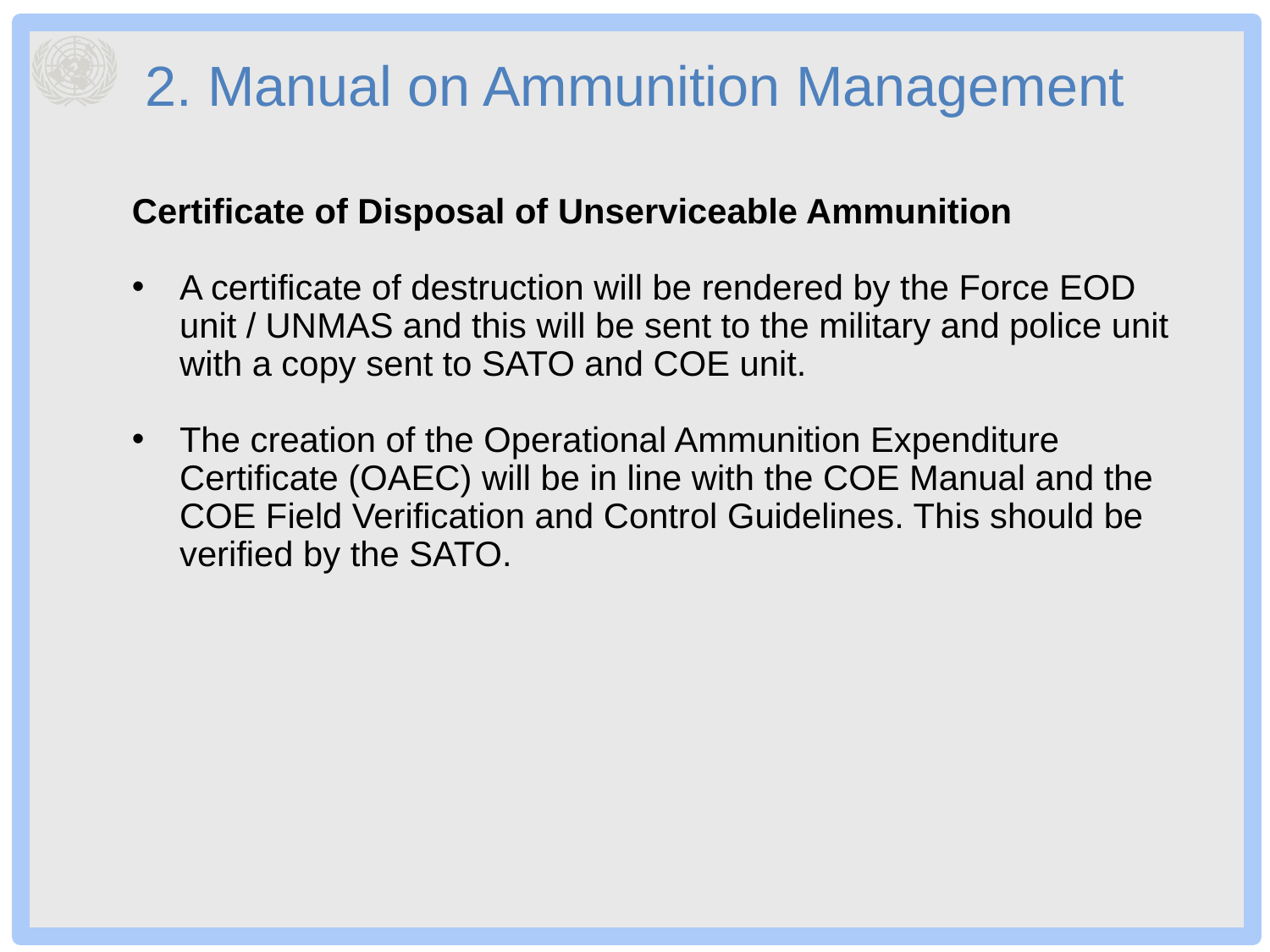

# 2. Manual on Ammunition Management
Certificate of Disposal of Unserviceable Ammunition

A certificate of destruction will be rendered by the Force EOD unit / UNMAS and this will be sent to the military and police unit with a copy sent to SATO and COE unit.

The creation of the Operational Ammunition Expenditure Certificate (OAEC) will be in line with the COE Manual and the COE Field Verification and Control Guidelines. This should be verified by the SATO.